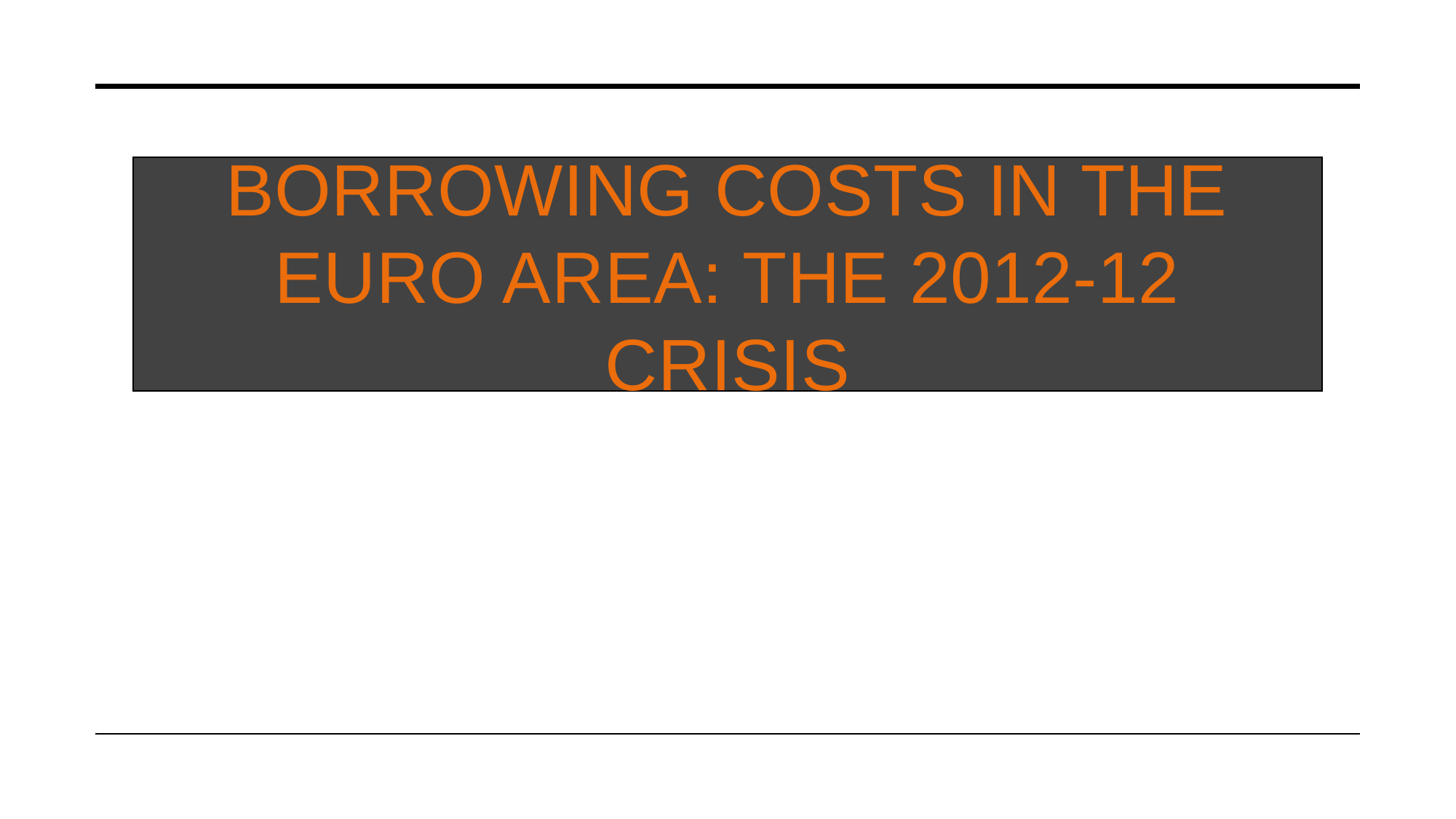

# BORROWING COSTS IN THE EURO AREA: THE 2012-12 CRISIS